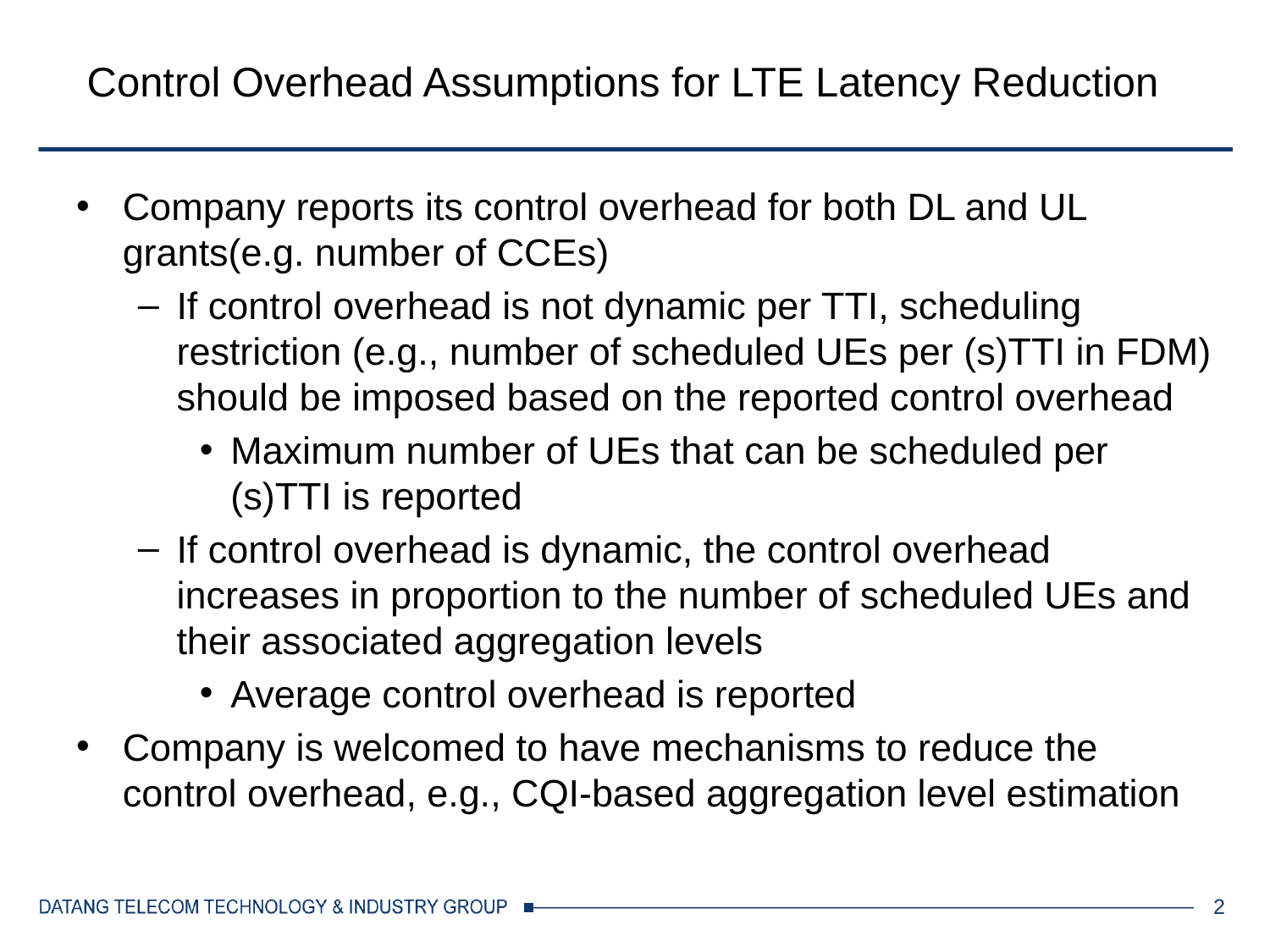

# Control Overhead Assumptions for LTE Latency Reduction
Company reports its control overhead for both DL and UL grants(e.g. number of CCEs)
If control overhead is not dynamic per TTI, scheduling restriction (e.g., number of scheduled UEs per (s)TTI in FDM) should be imposed based on the reported control overhead
Maximum number of UEs that can be scheduled per (s)TTI is reported
If control overhead is dynamic, the control overhead increases in proportion to the number of scheduled UEs and their associated aggregation levels
Average control overhead is reported
Company is welcomed to have mechanisms to reduce the control overhead, e.g., CQI-based aggregation level estimation

2